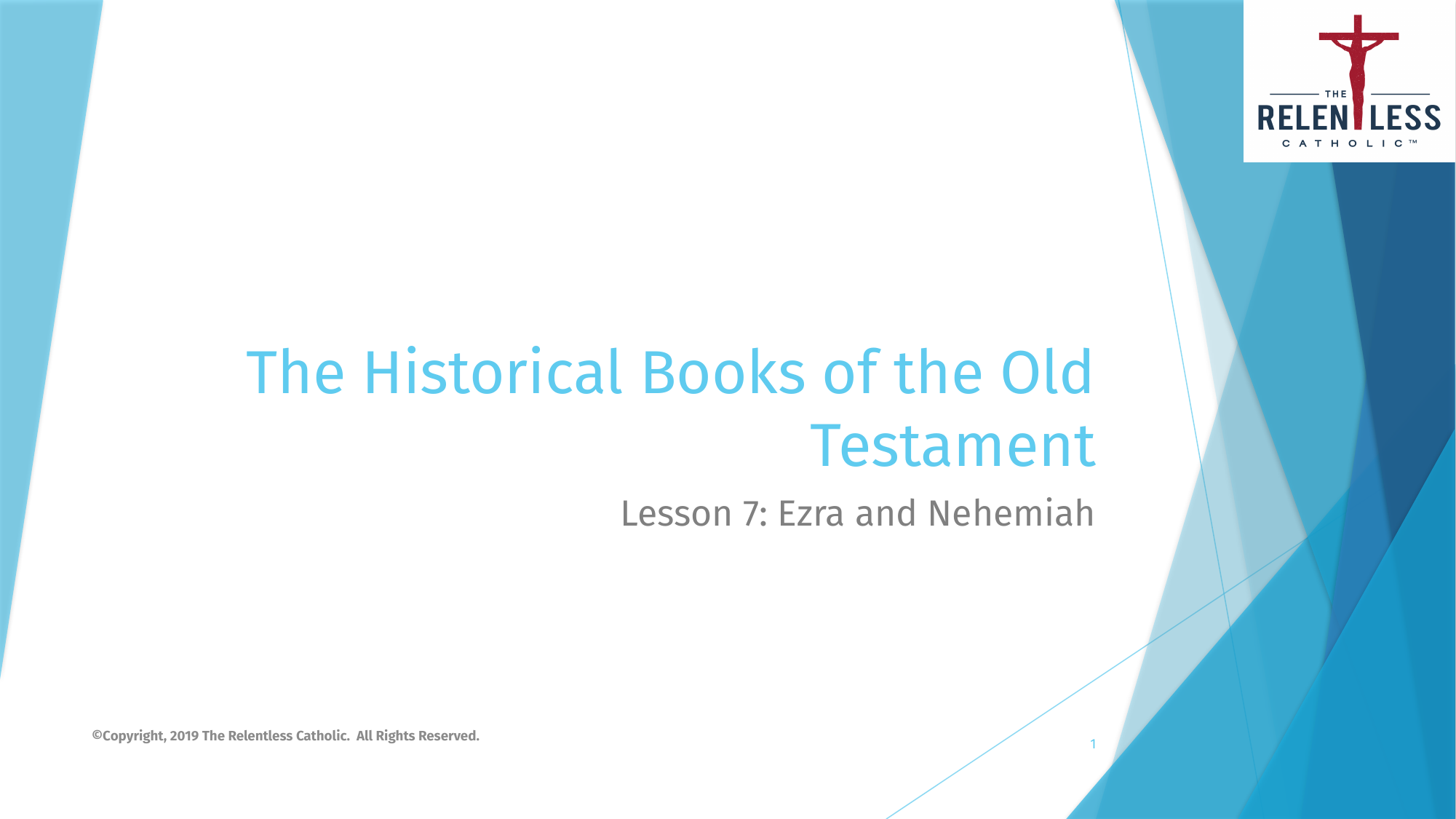

# The Historical Books of the Old Testament
Lesson 7: Ezra and Nehemiah
©Copyright, 2019 The Relentless Catholic.  All Rights Reserved.

1